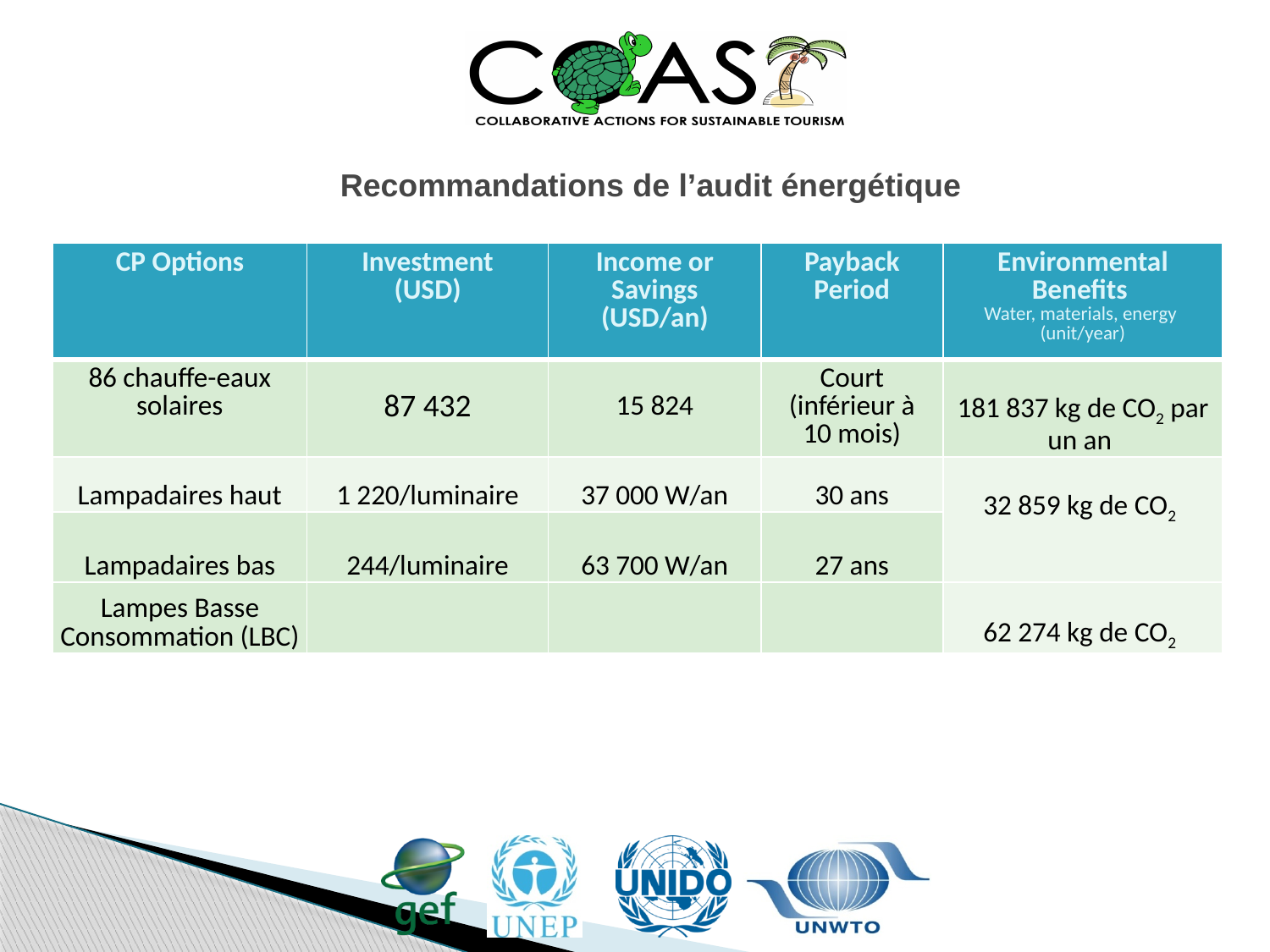

Recommandations de l’audit énergétique
| CP Options | Investment (USD) | Income or Savings (USD/an) | Payback Period | Environmental Benefits Water, materials, energy (unit/year) |
| --- | --- | --- | --- | --- |
| 86 chauffe-eaux solaires | 87 432 | 15 824 | Court (inférieur à 10 mois) | 181 837 kg de CO2 par un an |
| Lampadaires haut | 1 220/luminaire | 37 000 W/an | 30 ans | 32 859 kg de CO2 |
| Lampadaires bas | 244/luminaire | 63 700 W/an | 27 ans |  |
| Lampes Basse Consommation (LBC) |  |  |  | 62 274 kg de CO2 |